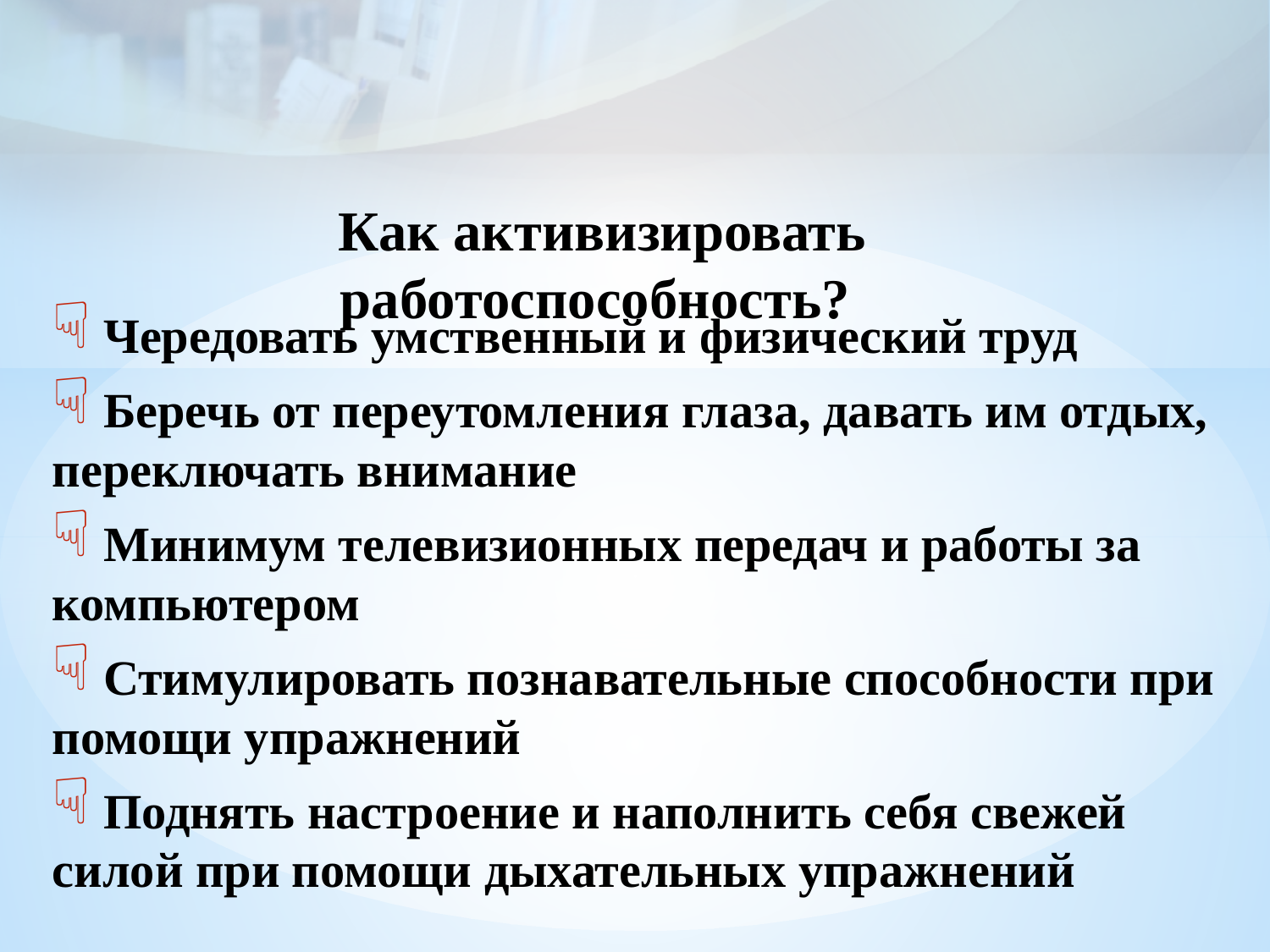

Как активизировать работоспособность?
 Чередовать умственный и физический труд
 Беречь от переутомления глаза, давать им отдых, переключать внимание
 Минимум телевизионных передач и работы за компьютером
 Стимулировать познавательные способности при помощи упражнений
 Поднять настроение и наполнить себя свежей силой при помощи дыхательных упражнений